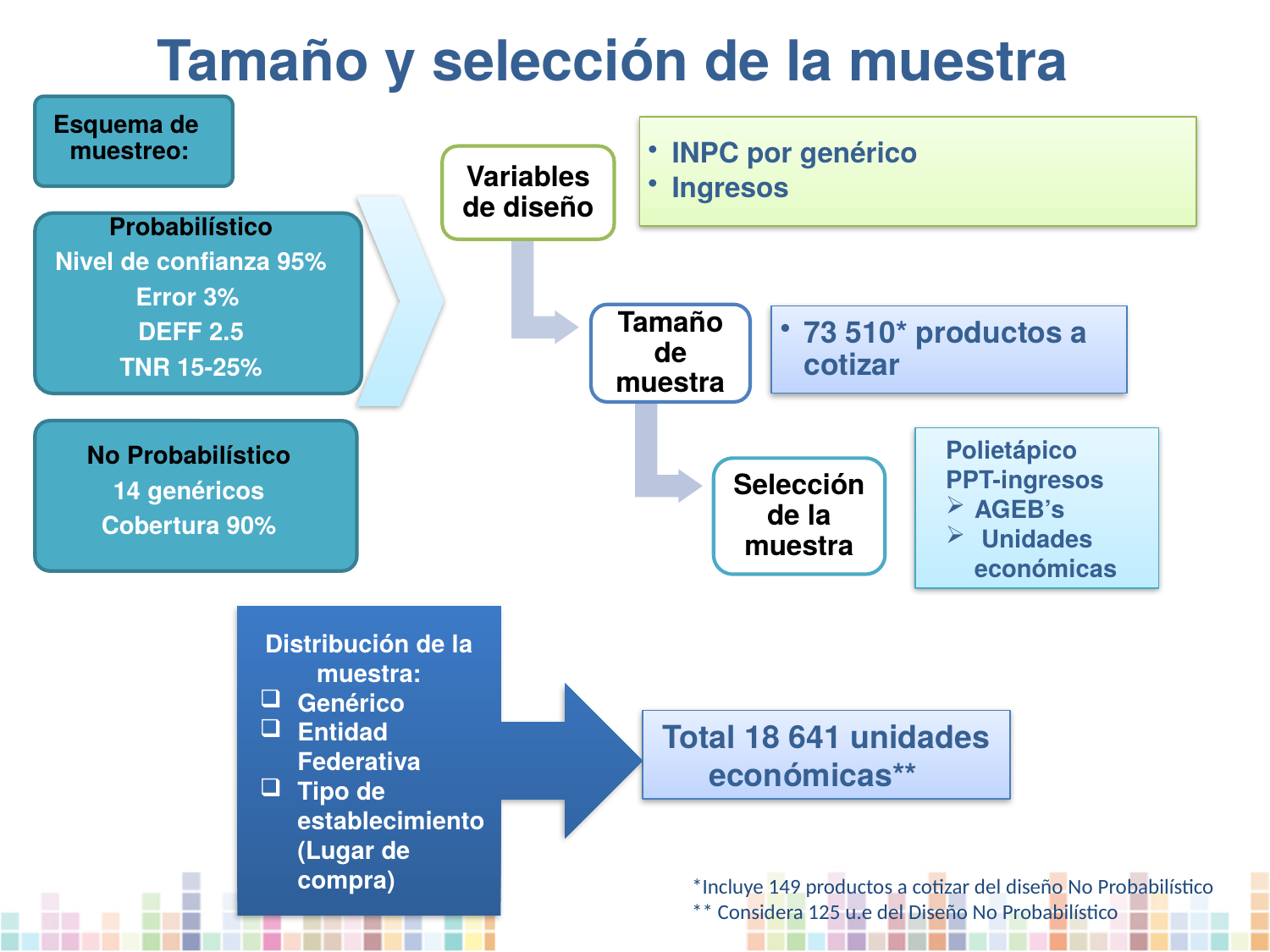

Tamaño y selección de la muestra

Esquema de  muestreo:
Variables de diseño
INPC por genérico
Ingresos
Tamaño de muestra
73 510* productos a cotizar
Selección de la muestra

Probabilístico
Nivel de confianza 95%
Error 3%
DEFF 2.5
TNR 15-25%

No Probabilístico
14 genéricos
Cobertura 90%
Polietápico
PPT-ingresos
AGEB’s
 Unidades económicas
Distribución de la muestra:
Genérico
Entidad Federativa
Tipo de establecimiento (Lugar de compra)
Total 18 641 unidades económicas**

*Incluye 149 productos a cotizar del diseño No Probabilístico
** Considera 125 u.e del Diseño No Probabilístico